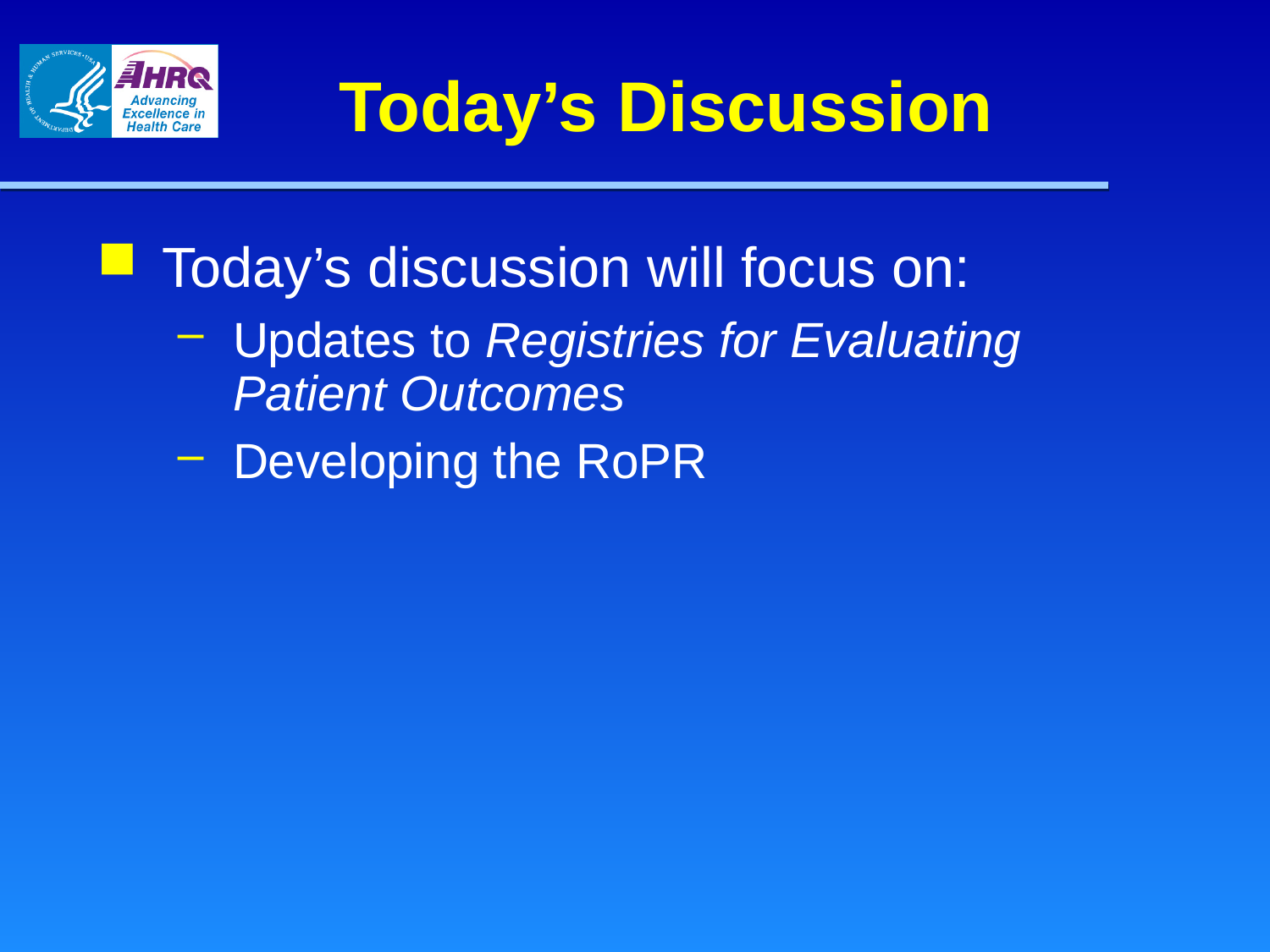

# Today’s Discussion
Today’s discussion will focus on:
Updates to Registries for Evaluating Patient Outcomes
Developing the RoPR